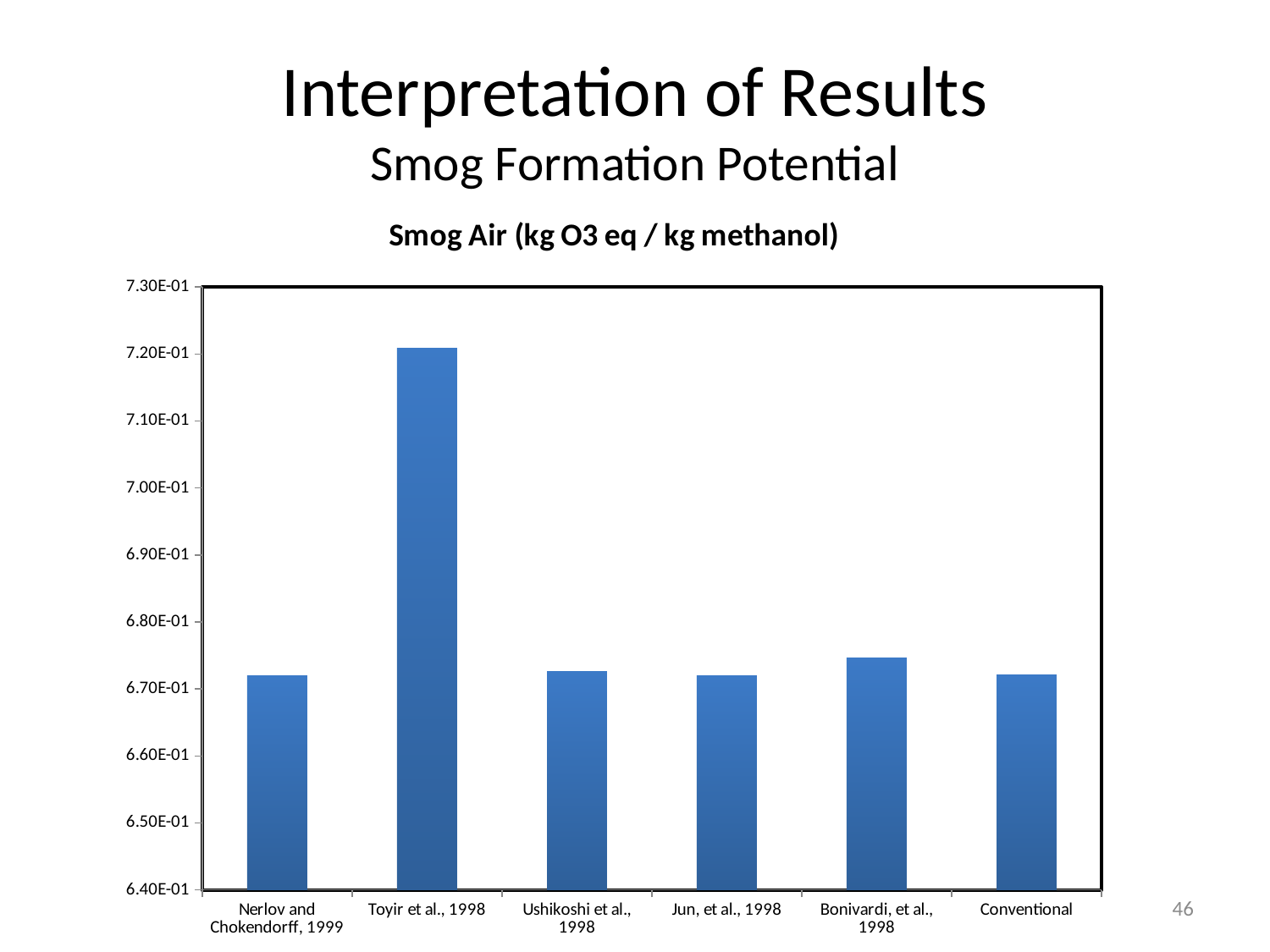

# Interpretation of Results Smog Formation Potential

### Chart:

| Category | Smog Air (kg O3 eq / kg methanol) |
|---|---|
| Nerlov and Chokendorff, 1999 | 0.672 |
| Toyir et al., 1998 | 0.7208209950792783 |
| Ushikoshi et al., 1998 | 0.672594299287411 |
| Jun, et al., 1998 | 0.672 |
| Bonivardi, et al., 1998 | 0.6745638905109489 |
| Conventional | 0.672036452410861 |
46